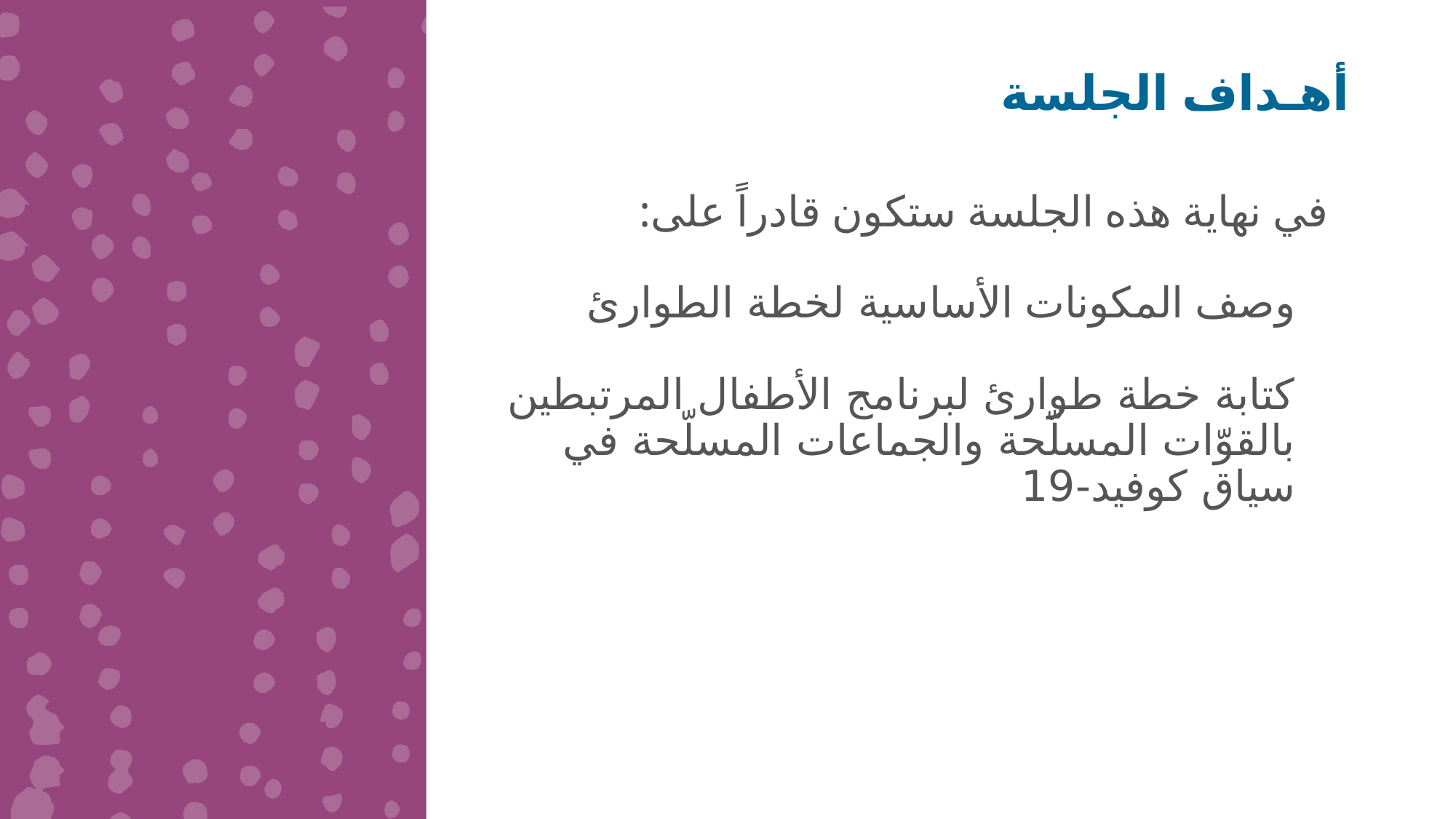

أهـداف الجلسة
في نهاية هذه الجلسة ستكون قادراً على:

وصف المكونات الأساسية لخطة الطوارئ

كتابة خطة طوارئ لبرنامج الأطفال المرتبطين بالقوّات المسلّحة والجماعات المسلّحة في سياق كوفيد-19